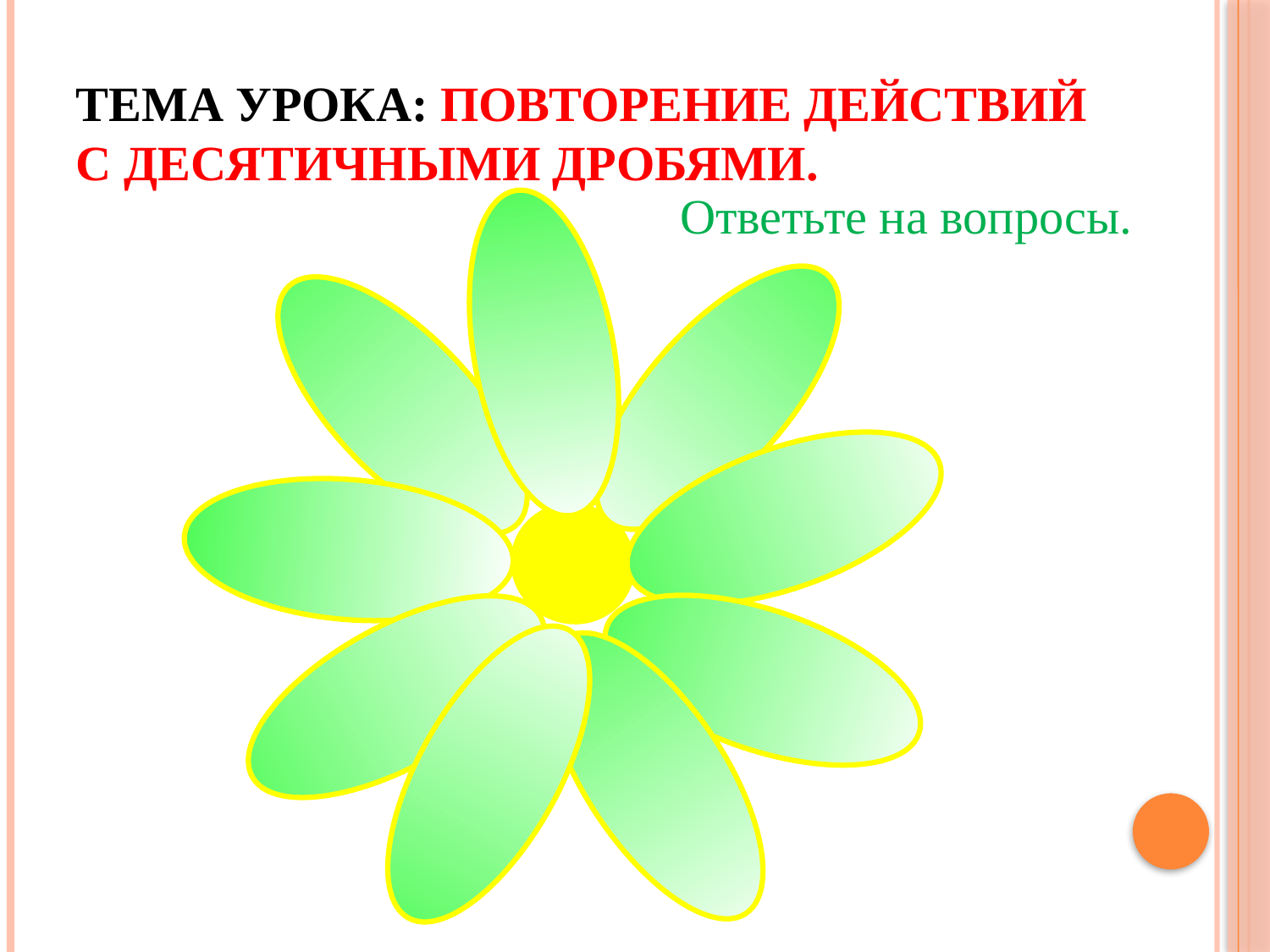

# Тема урока: повторение действий с десятичными дробями.
Ответьте на вопросы.